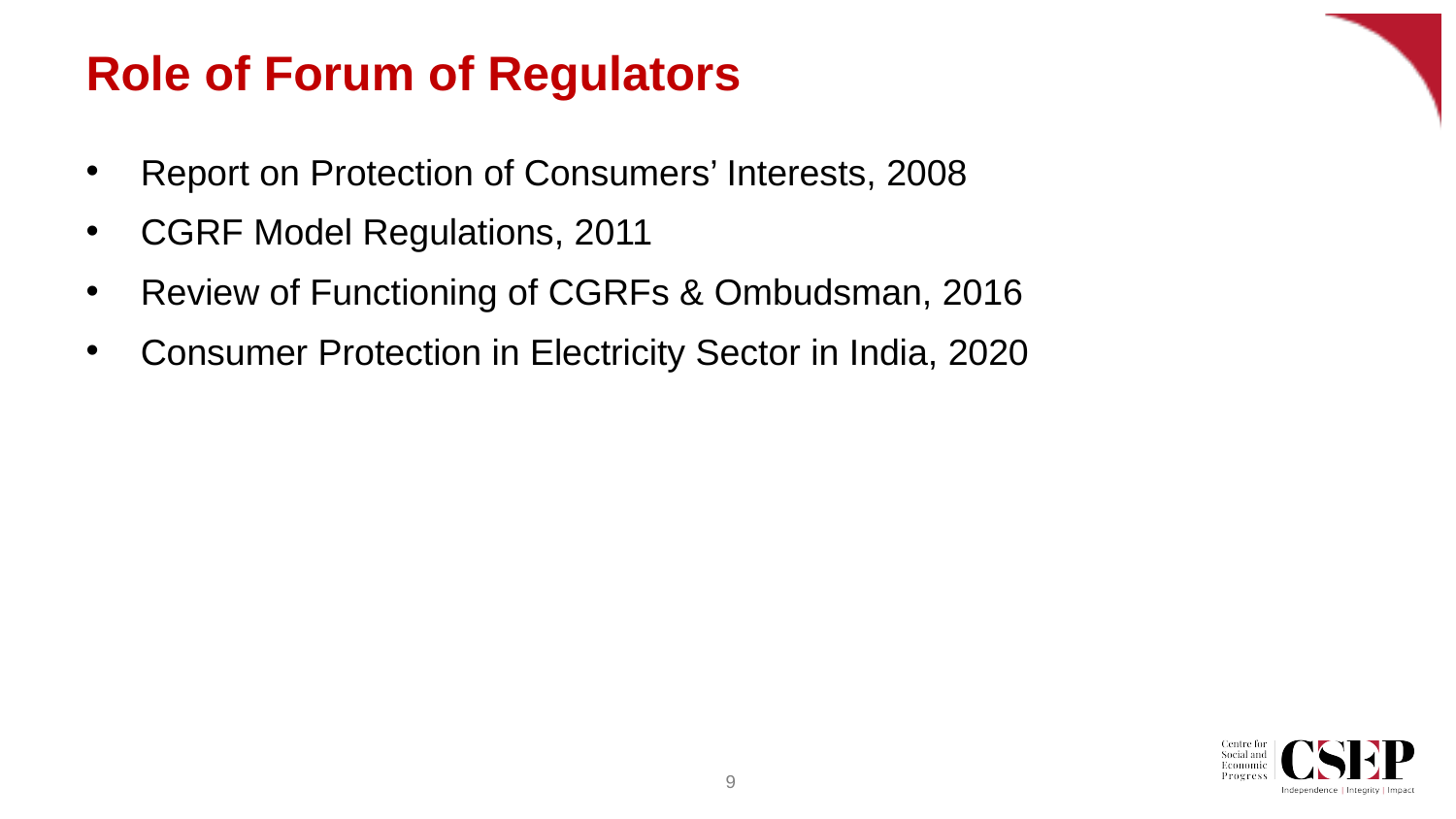

# Role of Forum of Regulators
Report on Protection of Consumers’ Interests, 2008
CGRF Model Regulations, 2011
Review of Functioning of CGRFs & Ombudsman, 2016
Consumer Protection in Electricity Sector in India, 2020